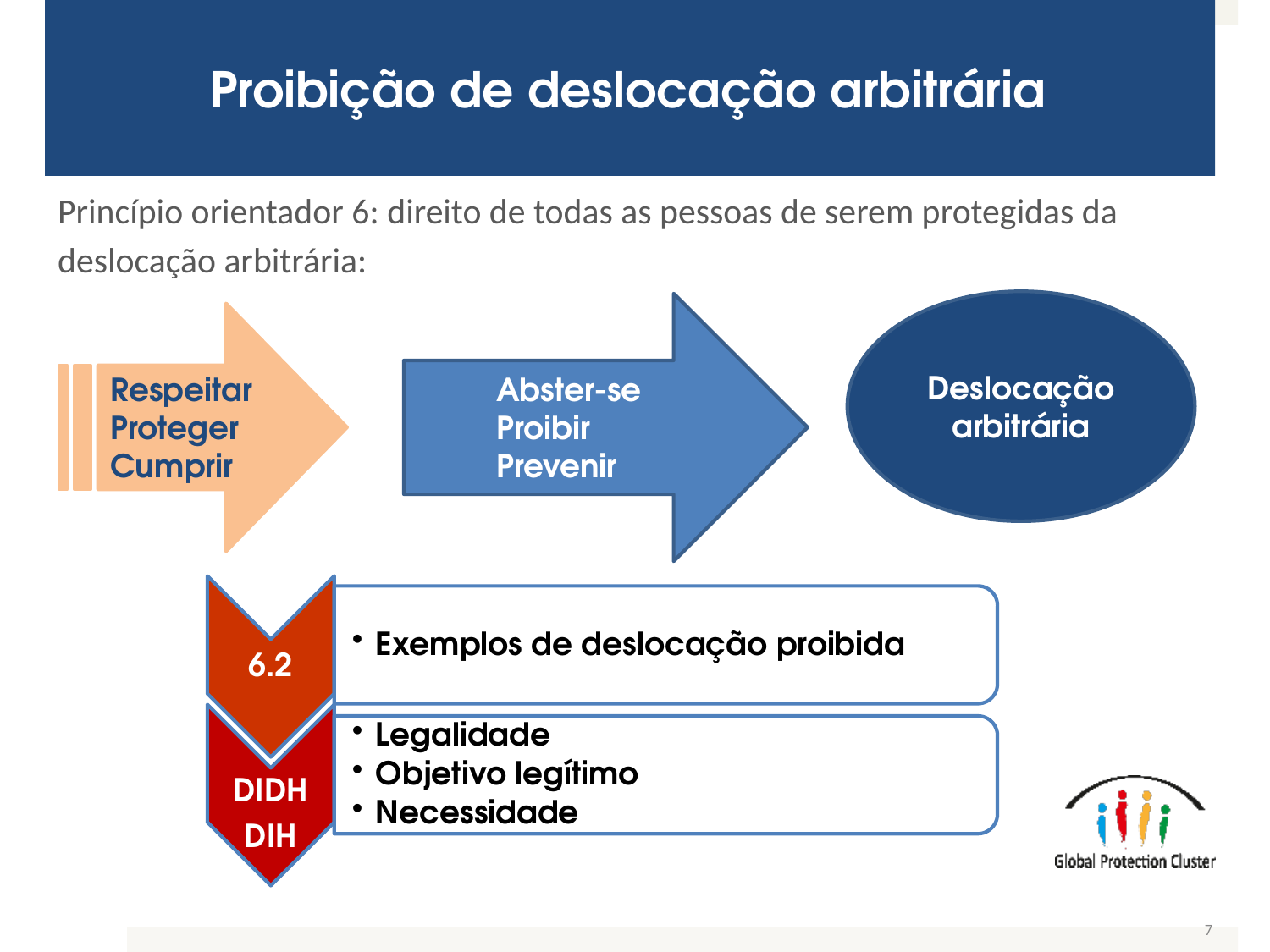

# Proibição de deslocação arbitrária
Princípio orientador 6: direito de todas as pessoas de serem protegidas da deslocação arbitrária:
Deslocação arbitrária
         Abster-se
         Proibir
         Prevenir
Respeitar
Proteger
Cumprir
6.2
Exemplos de deslocação proibida

DIDH
DIH
Legalidade
Objetivo legítimo
Necessidade